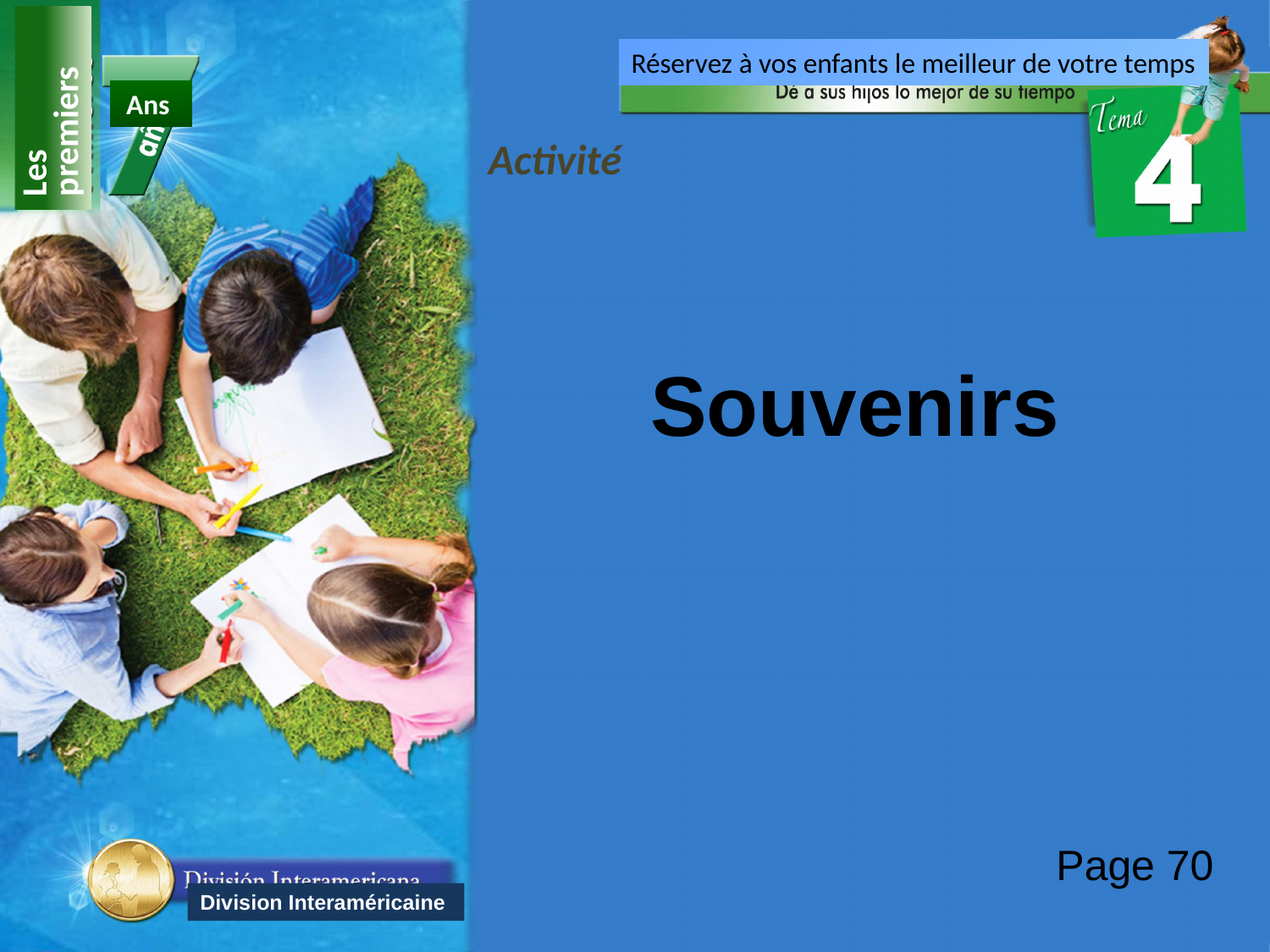

Réservez à vos enfants le meilleur de votre temps
Les premiers
Ans
Activité
Souvenirs
Page 70
Division Interaméricaine